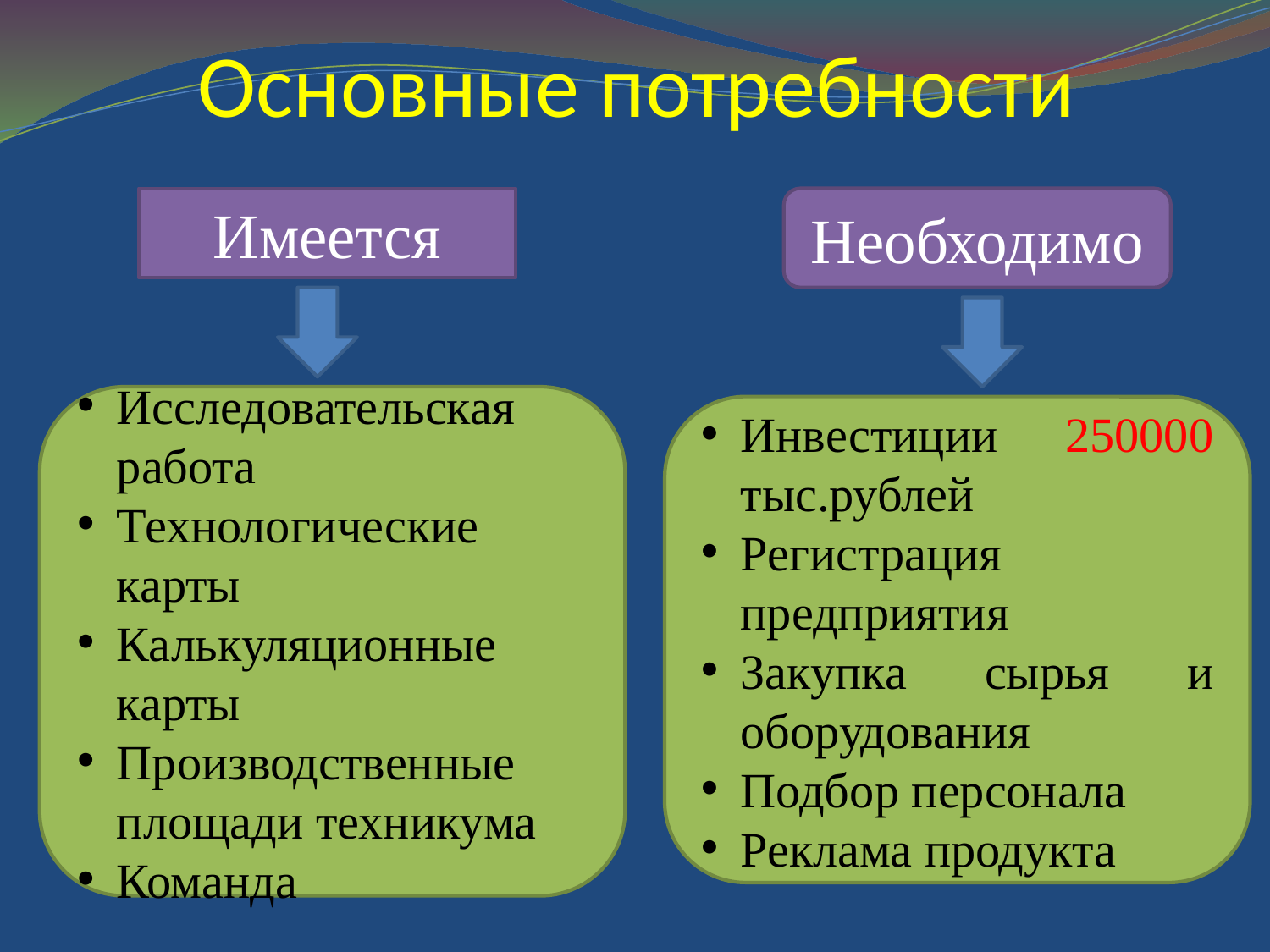

# Основные потребности
Имеется
Необходимо

Исследовательская работа
Технологические карты
Калькуляционные карты
Производственные площади техникума
Команда
Инвестиции 250000 тыс.рублей
Регистрация предприятия
Закупка сырья и оборудования
Подбор персонала
Реклама продукта